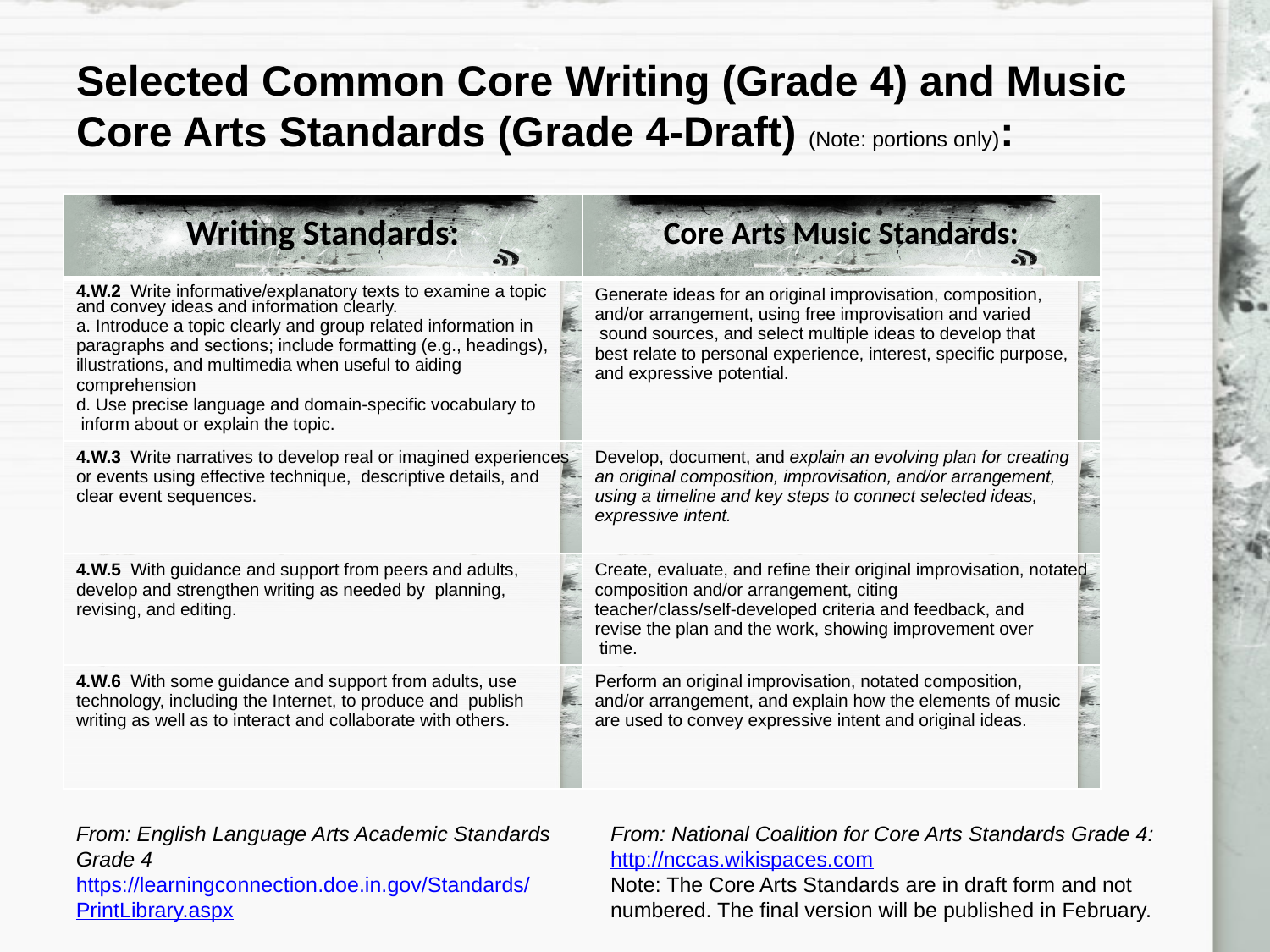

# Selected Common Core Writing (Grade 4) and Music Core Arts Standards (Grade 4-Draft) (Note: portions only):
| Writing Standards: | Core Arts Music Standards: |
| --- | --- |
| 4.W.2 Write informative/explanatory texts to examine a topic and convey ideas and information clearly. a. Introduce a topic clearly and group related information in paragraphs and sections; include formatting (e.g., headings), illustrations, and multimedia when useful to aiding comprehension d. Use precise language and domain-specific vocabulary to inform about or explain the topic. | Generate ideas for an original improvisation, composition, and/or arrangement, using free improvisation and varied sound sources, and select multiple ideas to develop that best relate to personal experience, interest, specific purpose, and expressive potential. |
| 4.W.3 Write narratives to develop real or imagined experiences or events using effective technique, descriptive details, and clear event sequences. | Develop, document, and explain an evolving plan for creating an original composition, improvisation, and/or arrangement, using a timeline and key steps to connect selected ideas, expressive intent. |
| 4.W.5 With guidance and support from peers and adults, develop and strengthen writing as needed by planning, revising, and editing. | Create, evaluate, and refine their original improvisation, notated composition and/or arrangement, citing teacher/class/self-developed criteria and feedback, and revise the plan and the work, showing improvement over time. |
| 4.W.6 With some guidance and support from adults, use technology, including the Internet, to produce and publish writing as well as to interact and collaborate with others. | Perform an original improvisation, notated composition, and/or arrangement, and explain how the elements of music are used to convey expressive intent and original ideas. |

From: English Language Arts Academic Standards Grade 4
https://learningconnection.doe.in.gov/Standards/
PrintLibrary.aspx
From: National Coalition for Core Arts Standards Grade 4:
http://nccas.wikispaces.com
Note: The Core Arts Standards are in draft form and not numbered. The final version will be published in February.